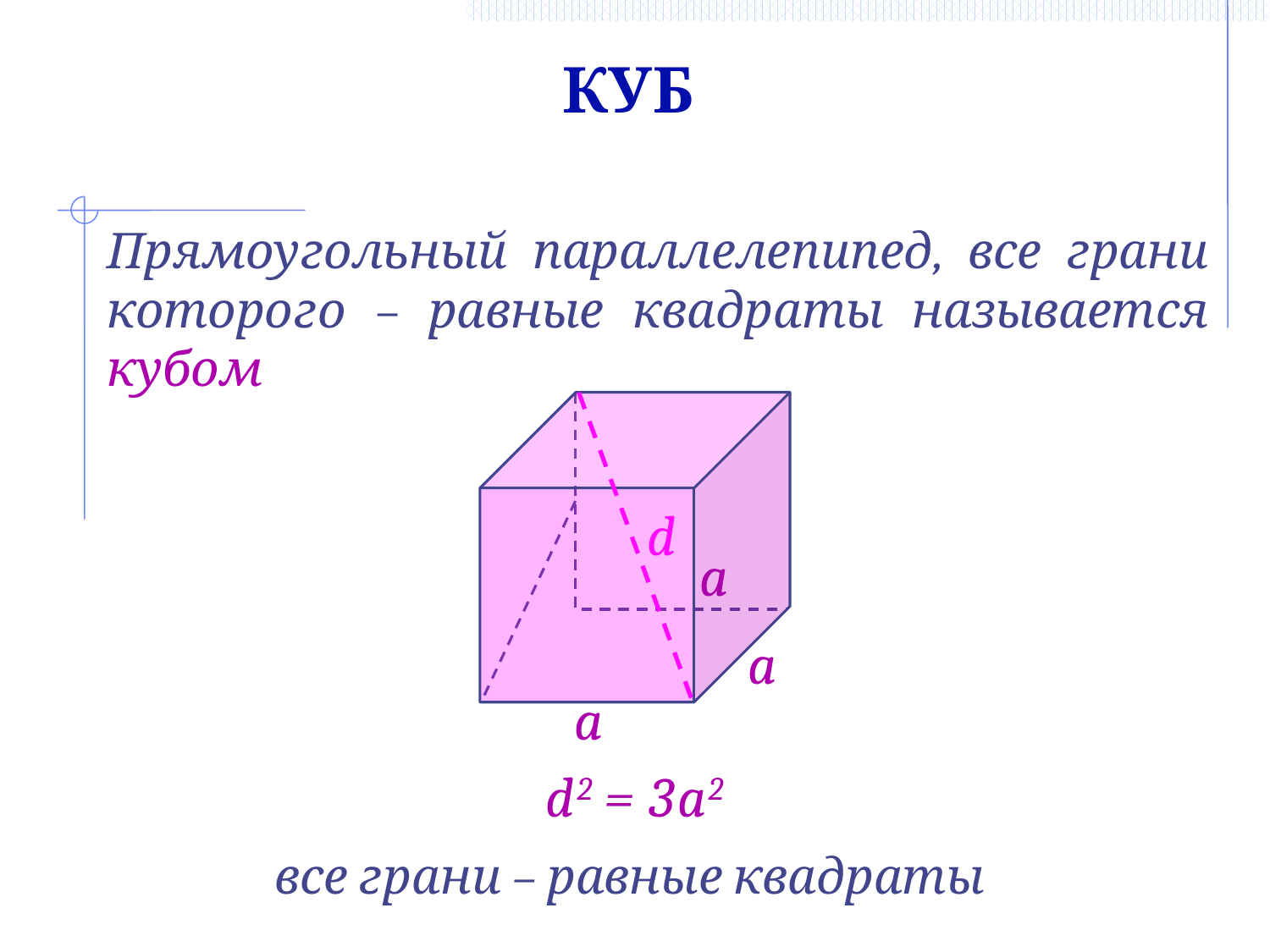

Куб
Прямоугольный параллелепипед, все грани которого – равные квадраты называется кубом

d
a
a
a
d2 = 3a2
все грани – равные квадраты